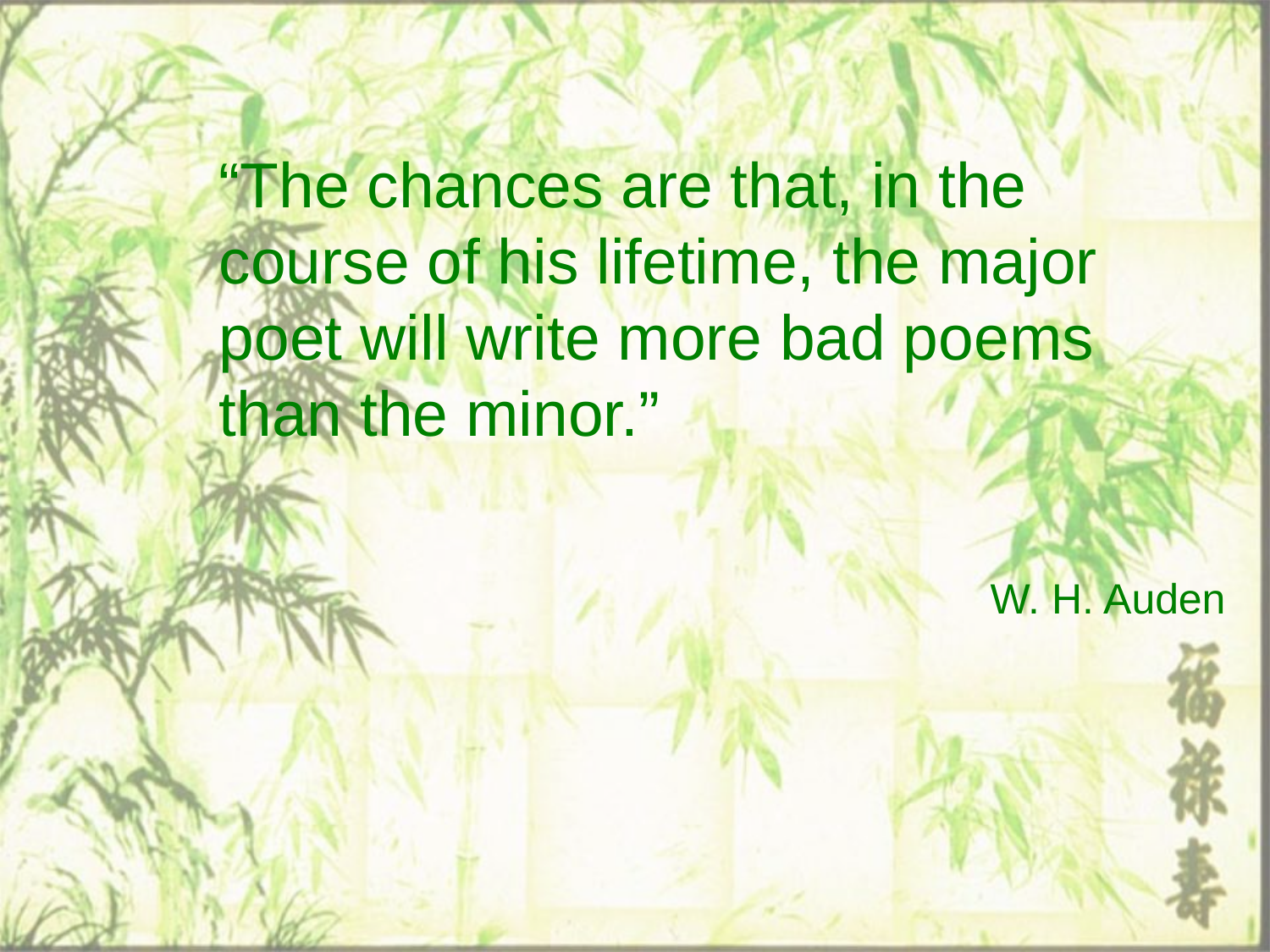

“The chances are that, in the course of his lifetime, the major poet will write more bad poems than the minor.”

						W. H. Auden